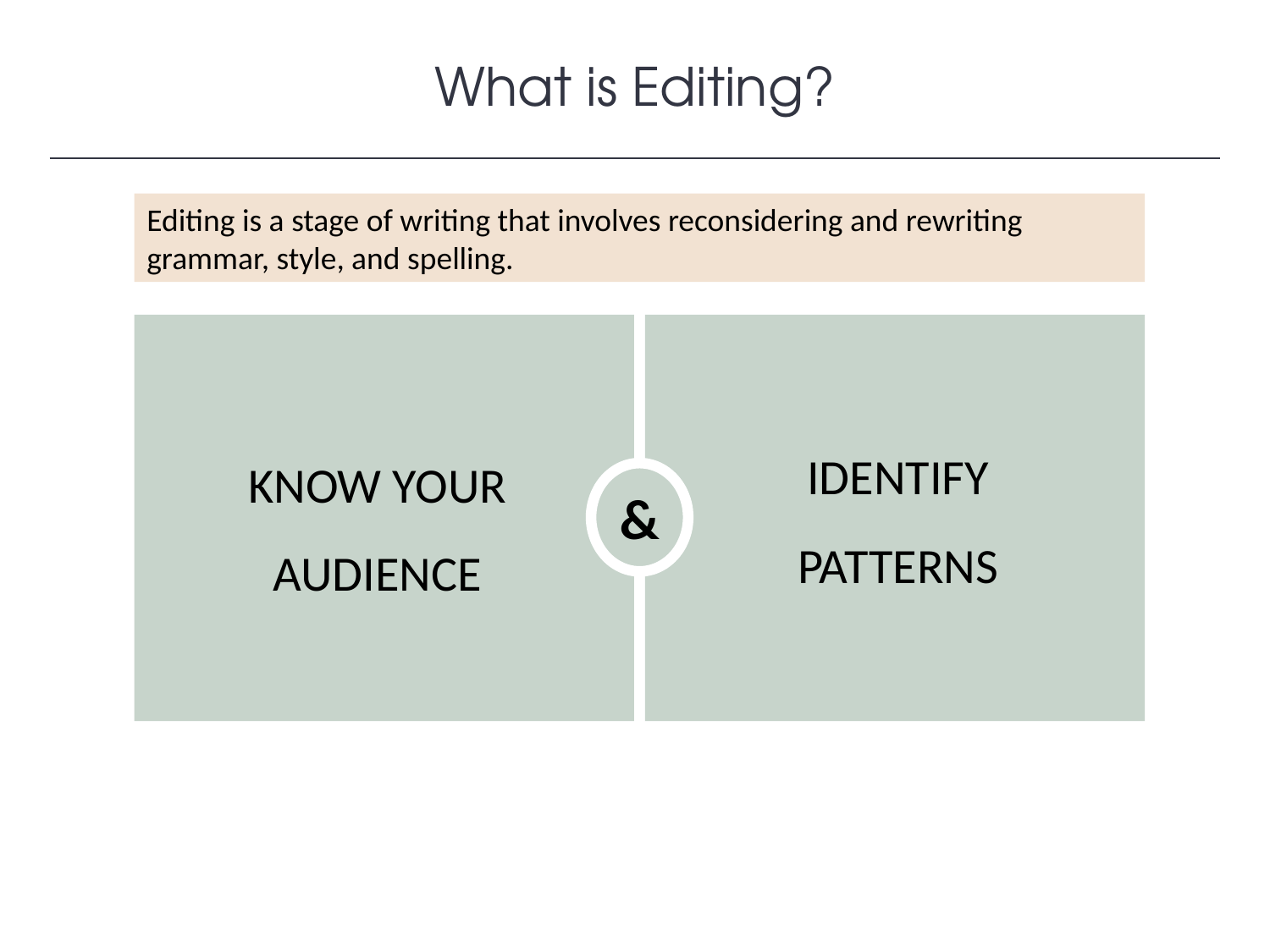

What is Editing?
HAWKES LEARNING
Editing is a stage of writing that involves reconsidering and rewriting grammar, style, and spelling.

&
IDENTIFY PATTERNS
KNOW YOUR AUDIENCE